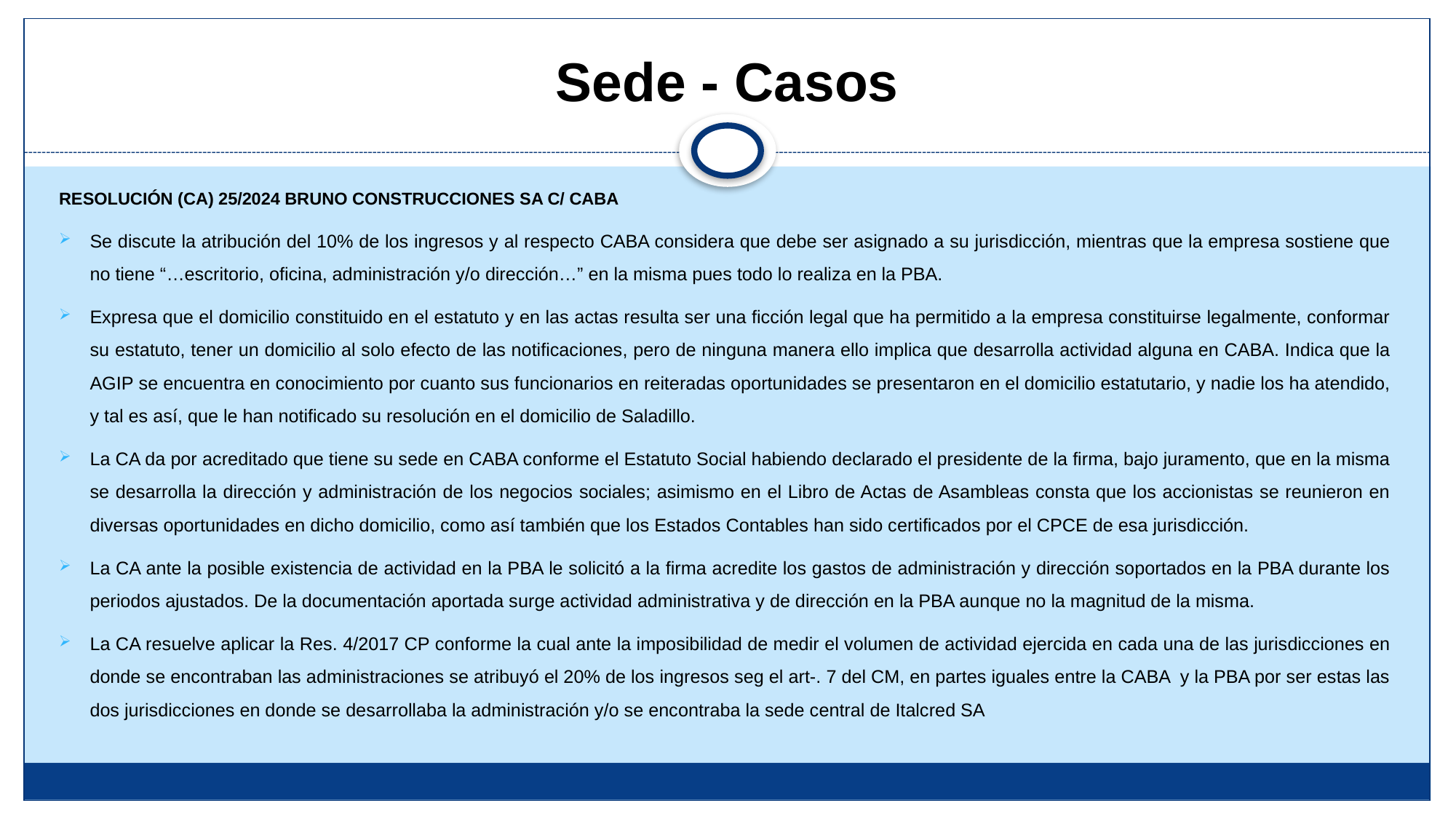

# Sede - Casos
RESOLUCIÓN (CA) 25/2024 BRUNO CONSTRUCCIONES SA C/ CABA
Se discute la atribución del 10% de los ingresos y al respecto CABA considera que debe ser asignado a su jurisdicción, mientras que la empresa sostiene que no tiene “…escritorio, oficina, administración y/o dirección…” en la misma pues todo lo realiza en la PBA.
Expresa que el domicilio constituido en el estatuto y en las actas resulta ser una ficción legal que ha permitido a la empresa constituirse legalmente, conformar su estatuto, tener un domicilio al solo efecto de las notificaciones, pero de ninguna manera ello implica que desarrolla actividad alguna en CABA. Indica que la AGIP se encuentra en conocimiento por cuanto sus funcionarios en reiteradas oportunidades se presentaron en el domicilio estatutario, y nadie los ha atendido, y tal es así, que le han notificado su resolución en el domicilio de Saladillo.
La CA da por acreditado que tiene su sede en CABA conforme el Estatuto Social habiendo declarado el presidente de la firma, bajo juramento, que en la misma se desarrolla la dirección y administración de los negocios sociales; asimismo en el Libro de Actas de Asambleas consta que los accionistas se reunieron en diversas oportunidades en dicho domicilio, como así también que los Estados Contables han sido certificados por el CPCE de esa jurisdicción.
La CA ante la posible existencia de actividad en la PBA le solicitó a la firma acredite los gastos de administración y dirección soportados en la PBA durante los periodos ajustados. De la documentación aportada surge actividad administrativa y de dirección en la PBA aunque no la magnitud de la misma.
La CA resuelve aplicar la Res. 4/2017 CP conforme la cual ante la imposibilidad de medir el volumen de actividad ejercida en cada una de las jurisdicciones en donde se encontraban las administraciones se atribuyó el 20% de los ingresos seg el art-. 7 del CM, en partes iguales entre la CABA  y la PBA por ser estas las dos jurisdicciones en donde se desarrollaba la administración y/o se encontraba la sede central de Italcred SA